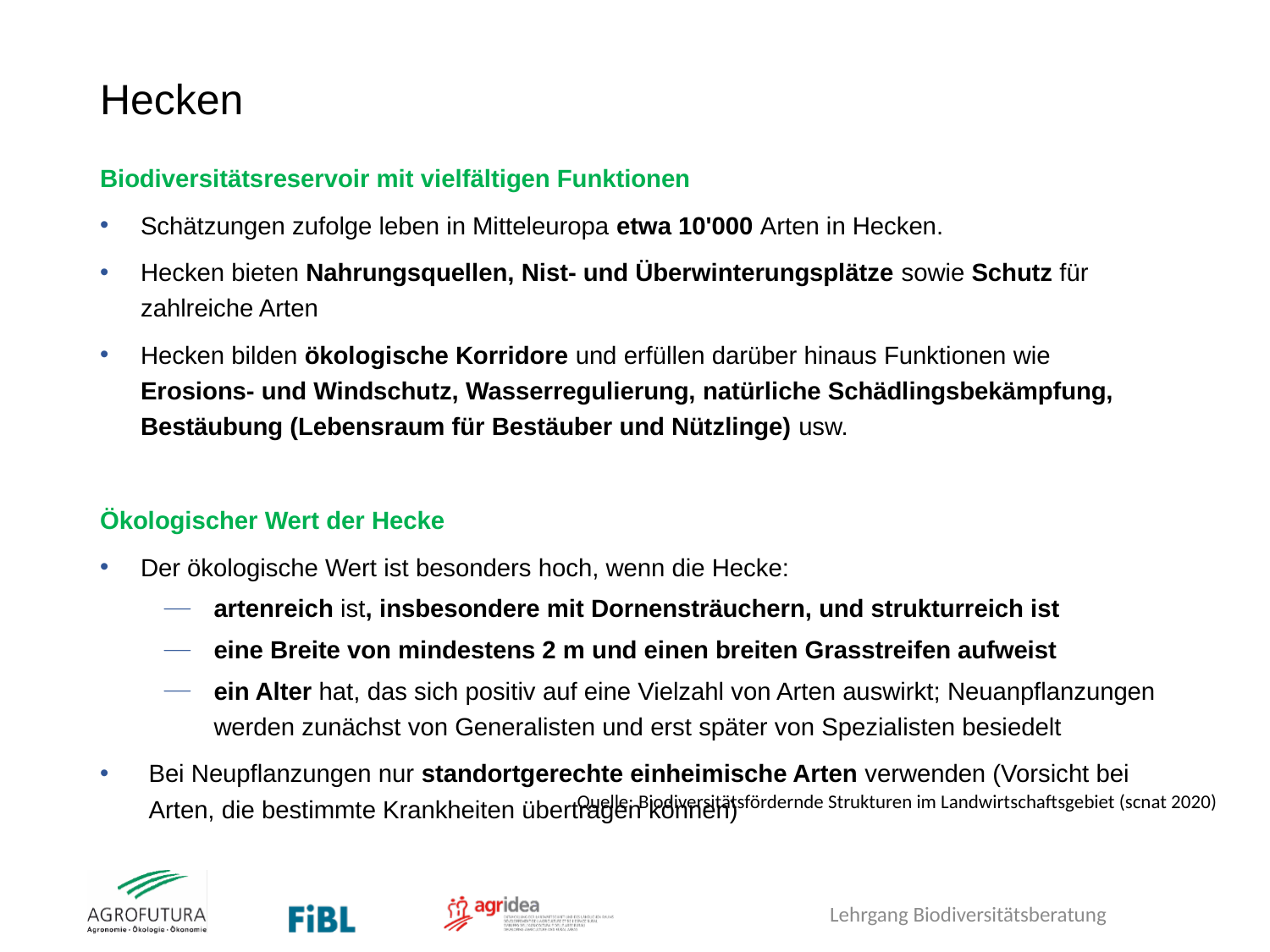

# Hecken
Biodiversitätsreservoir mit vielfältigen Funktionen
Schätzungen zufolge leben in Mitteleuropa etwa 10'000 Arten in Hecken.
Hecken bieten Nahrungsquellen, Nist- und Überwinterungsplätze sowie Schutz für zahlreiche Arten
Hecken bilden ökologische Korridore und erfüllen darüber hinaus Funktionen wie Erosions- und Windschutz, Wasserregulierung, natürliche Schädlingsbekämpfung, Bestäubung (Lebensraum für Bestäuber und Nützlinge) usw.

Ökologischer Wert der Hecke
Der ökologische Wert ist besonders hoch, wenn die Hecke:
artenreich ist, insbesondere mit Dornensträuchern, und strukturreich ist
eine Breite von mindestens 2 m und einen breiten Grasstreifen aufweist
ein Alter hat, das sich positiv auf eine Vielzahl von Arten auswirkt; Neuanpflanzungen werden zunächst von Generalisten und erst später von Spezialisten besiedelt
Bei Neupflanzungen nur standortgerechte einheimische Arten verwenden (Vorsicht bei Arten, die bestimmte Krankheiten übertragen können)

Quelle: Biodiversitätsfördernde Strukturen im Landwirtschaftsgebiet (scnat 2020)
Lehrgang Biodiversitätsberatung